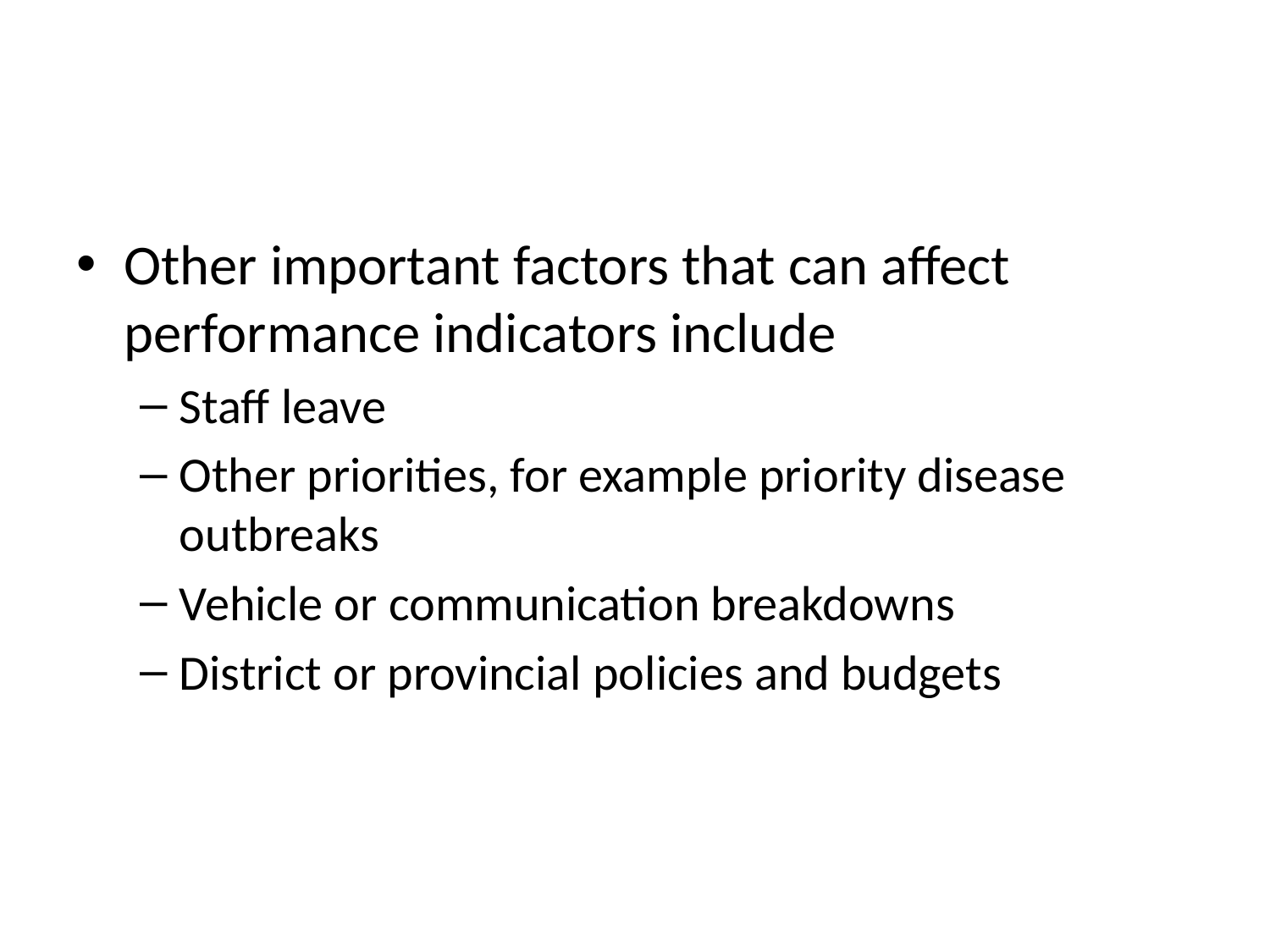

#
Other important factors that can affect performance indicators include
Staff leave
Other priorities, for example priority disease outbreaks
Vehicle or communication breakdowns
District or provincial policies and budgets